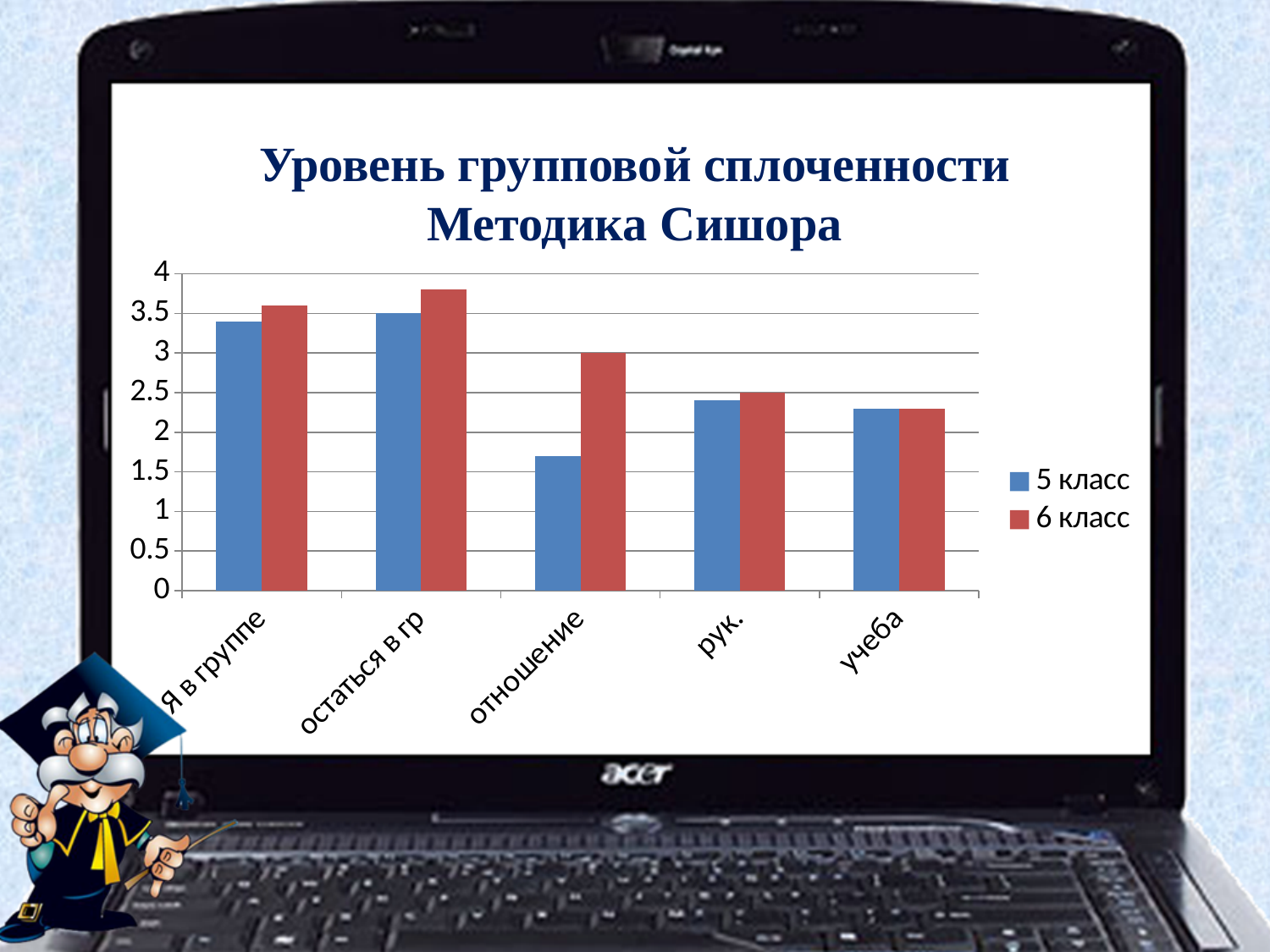

#
Уровень групповой сплоченности
Методика Сишора

### Chart

| Category | 5 класс | 6 класс |
|---|---|---|
| Я в группе | 3.4 | 3.6 |
| остаться в гр | 3.5 | 3.8 |
| отношение | 1.700000000000001 | 3.0 |
| рук. | 2.4 | 2.5 |
| учеба | 2.3 | 2.3 |